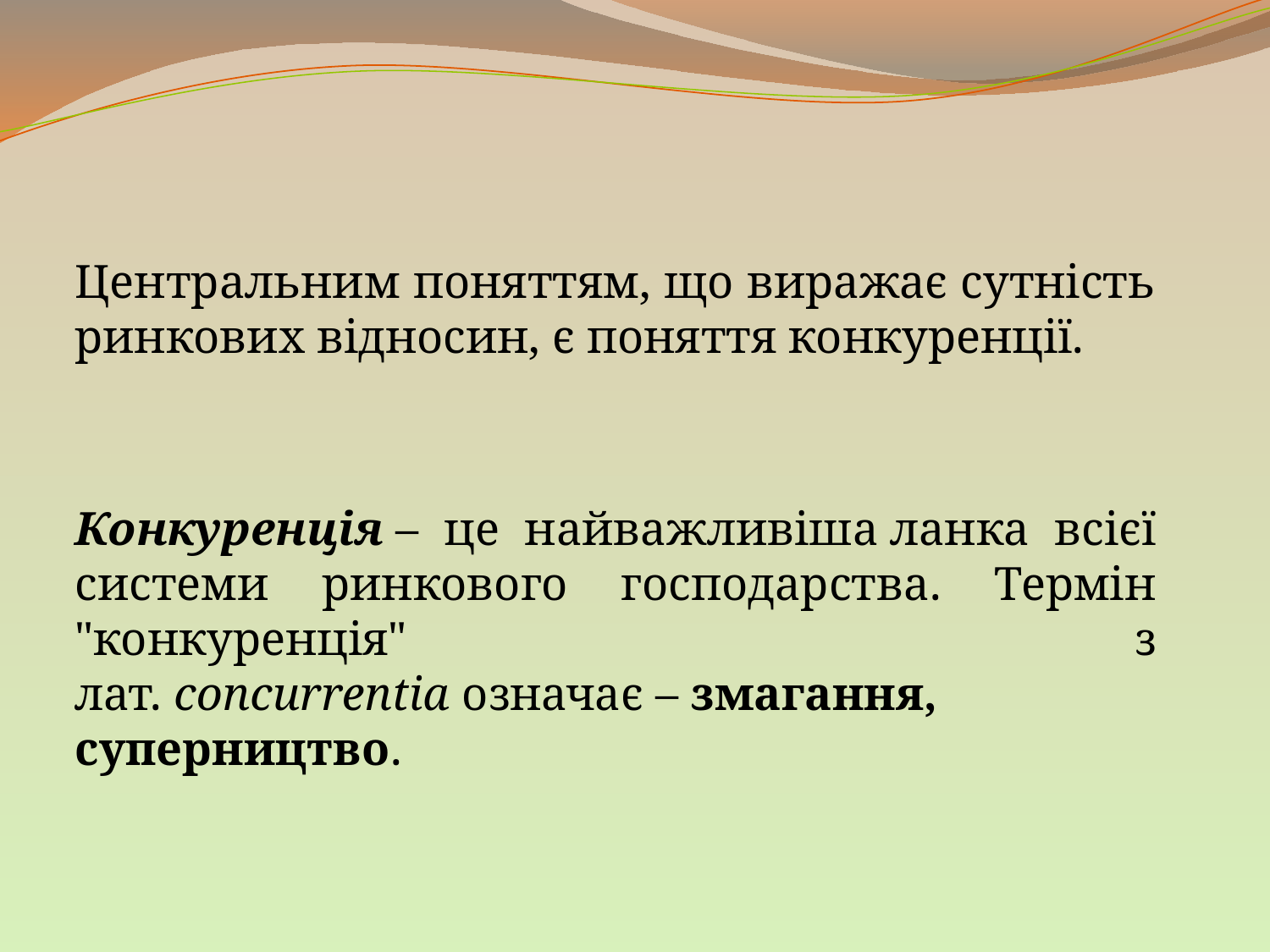

Центральним поняттям, що виражає сутність ринкових відносин, є поняття конкуренції.

Конкуренція – це найважливіша ланка всієї системи ринкового господарства. Термін "конкуренція" з лат. concurrentia означає – змагання, суперництво.